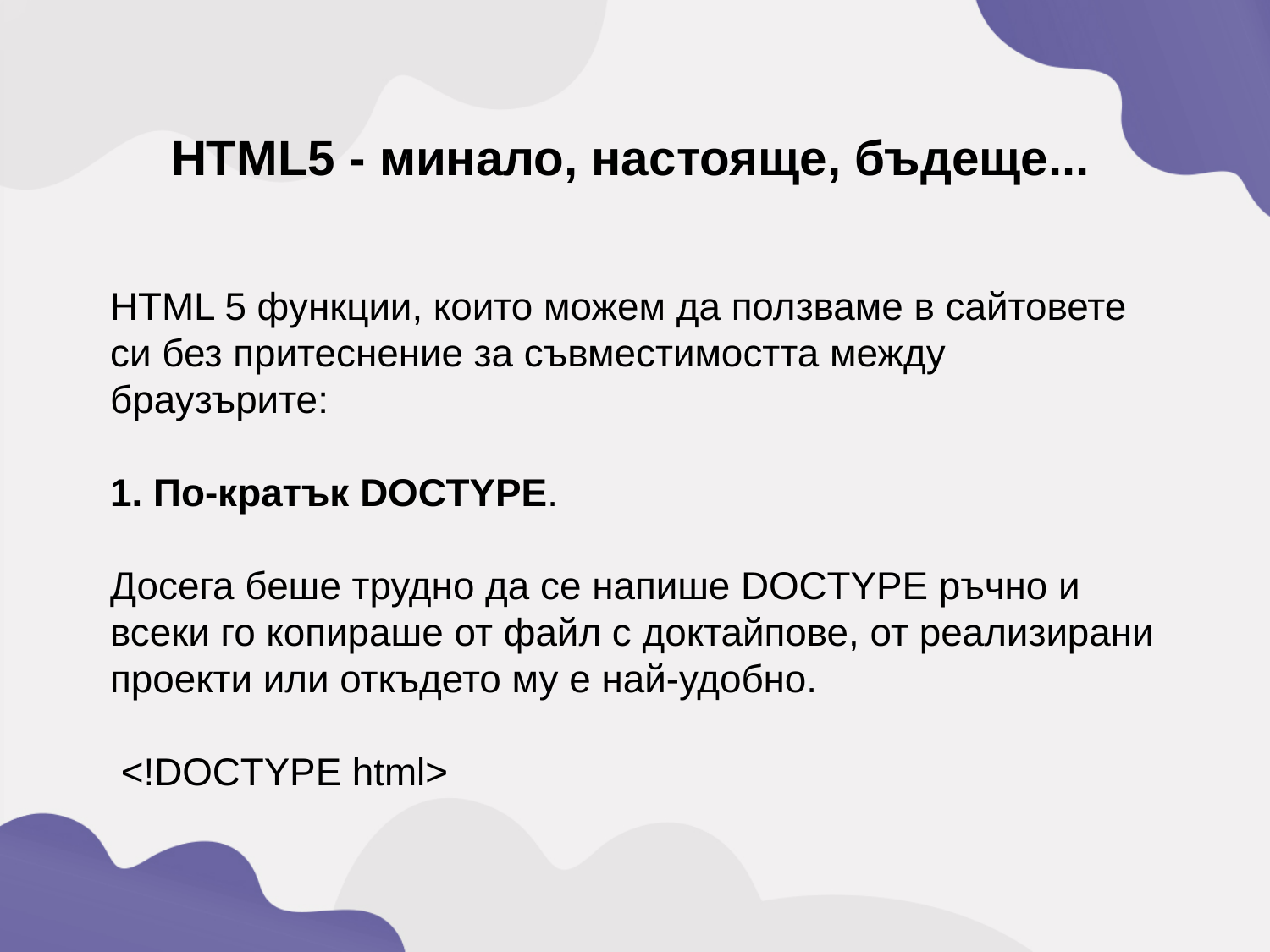

HTML5 - минало, настояще, бъдеще...
HTML 5 функции, които можем да ползваме в сайтовете си без притеснение за съвместимостта между браузърите:

1. По-кратък DOCTYPE.
Досега беше трудно да се напише DOCTYPE ръчно и всеки го копираше от файл с доктайпове, от реализирани проекти или откъдето му е най-удобно.
 <!DOCTYPE html>